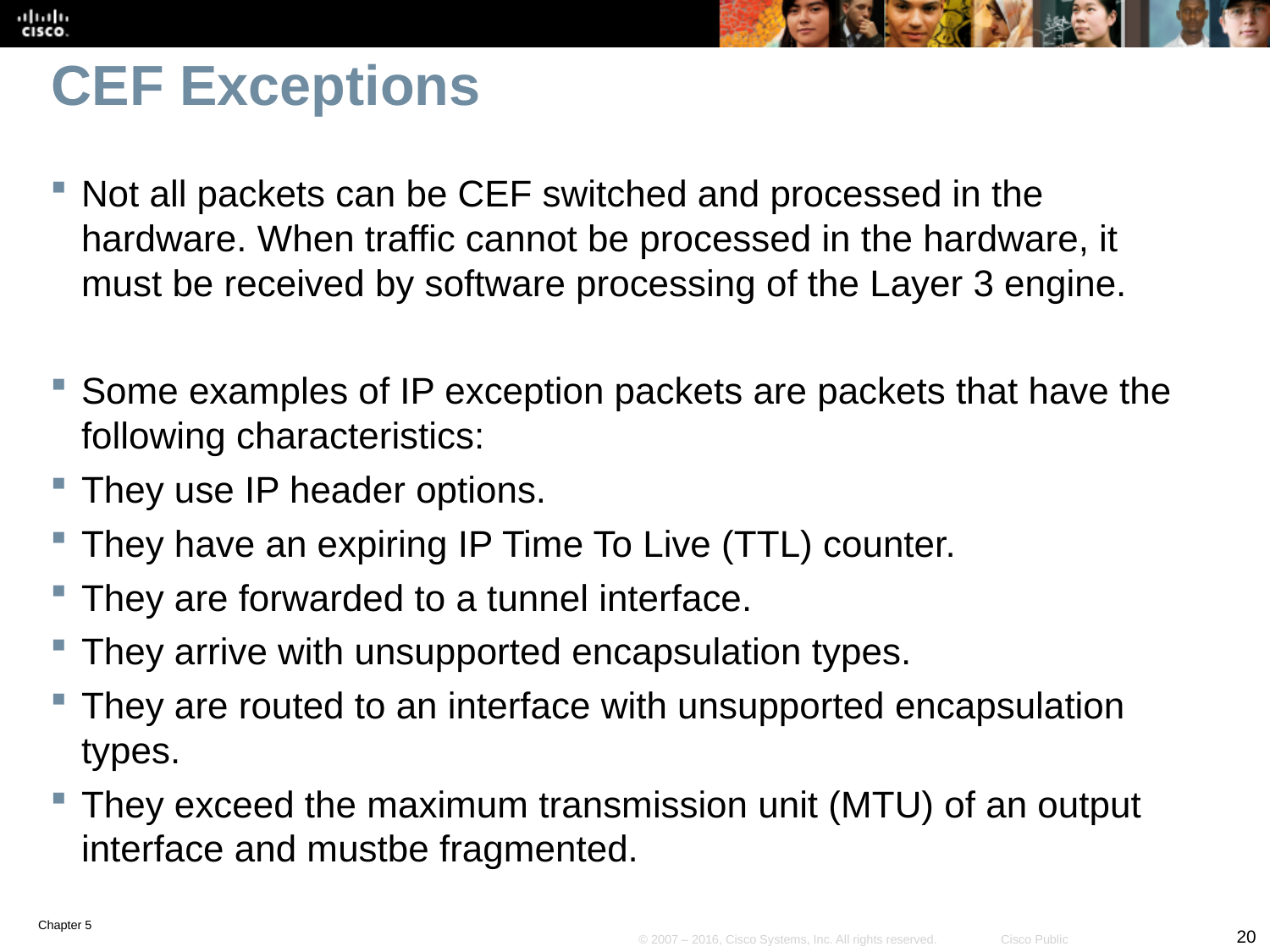

# CEF Exceptions
Not all packets can be CEF switched and processed in the hardware. When traffic cannot be processed in the hardware, it must be received by software processing of the Layer 3 engine.

Some examples of IP exception packets are packets that have the following characteristics:
They use IP header options.
They have an expiring IP Time To Live (TTL) counter.
They are forwarded to a tunnel interface.
They arrive with unsupported encapsulation types.
They are routed to an interface with unsupported encapsulation types.
They exceed the maximum transmission unit (MTU) of an output interface and mustbe fragmented.